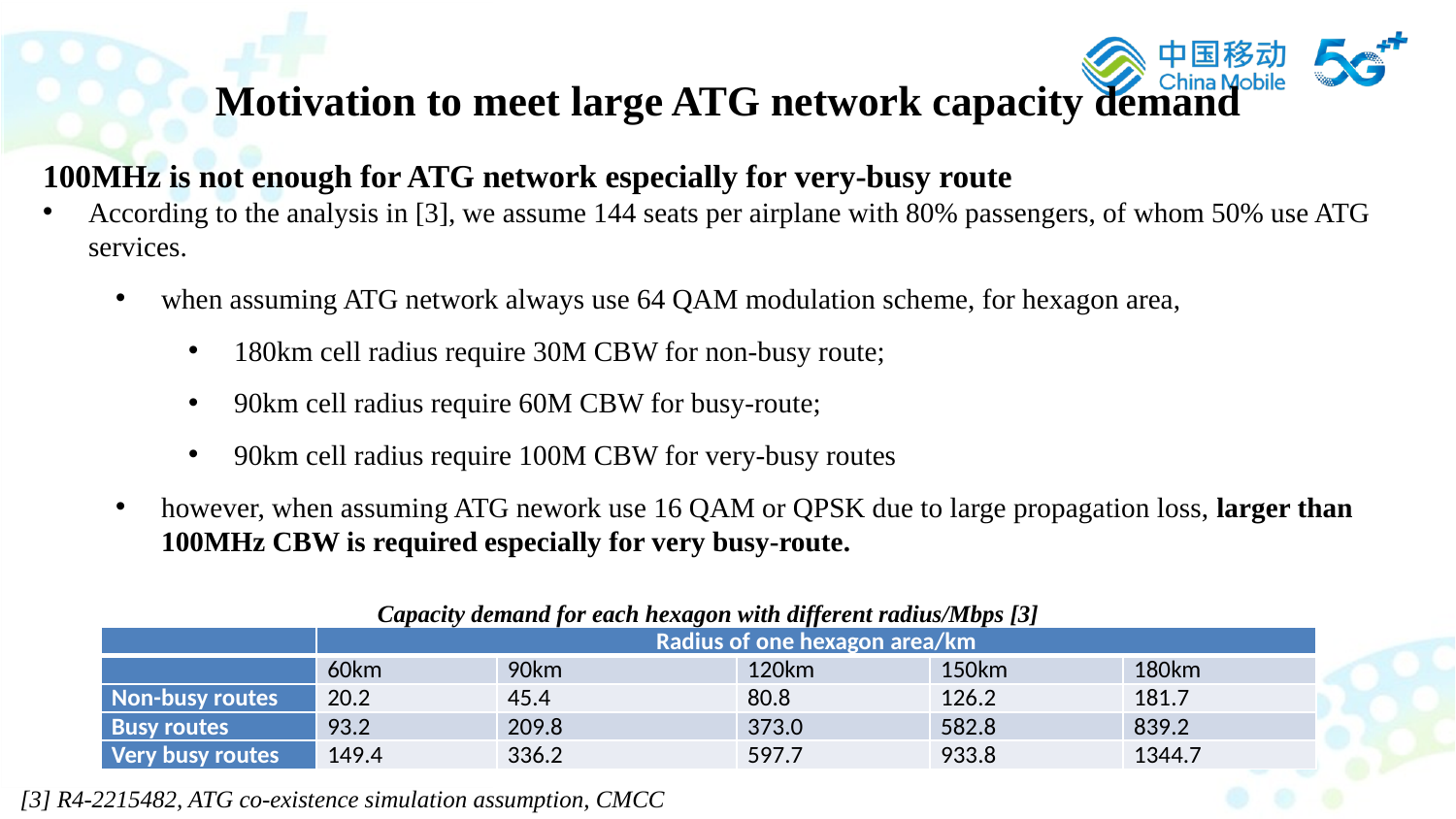

Motivation to meet large ATG network capacity demand
100MHz is not enough for ATG network especially for very-busy route
According to the analysis in [3], we assume 144 seats per airplane with 80% passengers, of whom 50% use ATG services.
when assuming ATG network always use 64 QAM modulation scheme, for hexagon area,
180km cell radius require 30M CBW for non-busy route;
90km cell radius require 60M CBW for busy-route;
90km cell radius require 100M CBW for very-busy routes
however, when assuming ATG nework use 16 QAM or QPSK due to large propagation loss, larger than 100MHz CBW is required especially for very busy-route.
Capacity demand for each hexagon with different radius/Mbps [3]
|  | Radius of one hexagon area/km |  |  |  |  |
| --- | --- | --- | --- | --- | --- |
|  | 60km | 90km | 120km | 150km | 180km |
| Non-busy routes | 20.2 | 45.4 | 80.8 | 126.2 | 181.7 |
| Busy routes | 93.2 | 209.8 | 373.0 | 582.8 | 839.2 |
| Very busy routes | 149.4 | 336.2 | 597.7 | 933.8 | 1344.7 |
[3] R4-2215482, ATG co-existence simulation assumption, CMCC